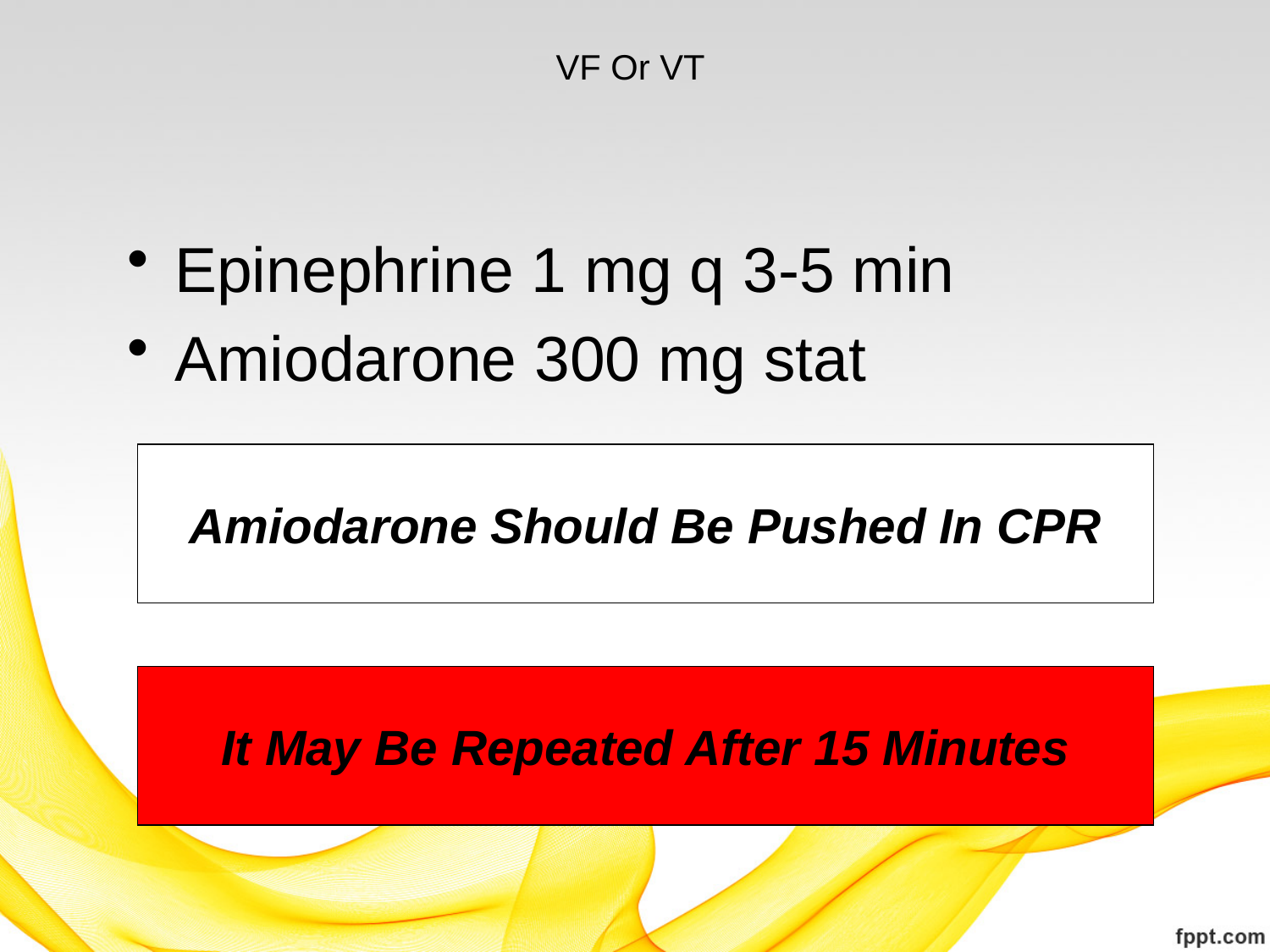

# VF Or VT
Epinephrine 1 mg q 3-5 min
Amiodarone 300 mg stat
Amiodarone Should Be Pushed In CPR
It May Be Repeated After 15 Minutes